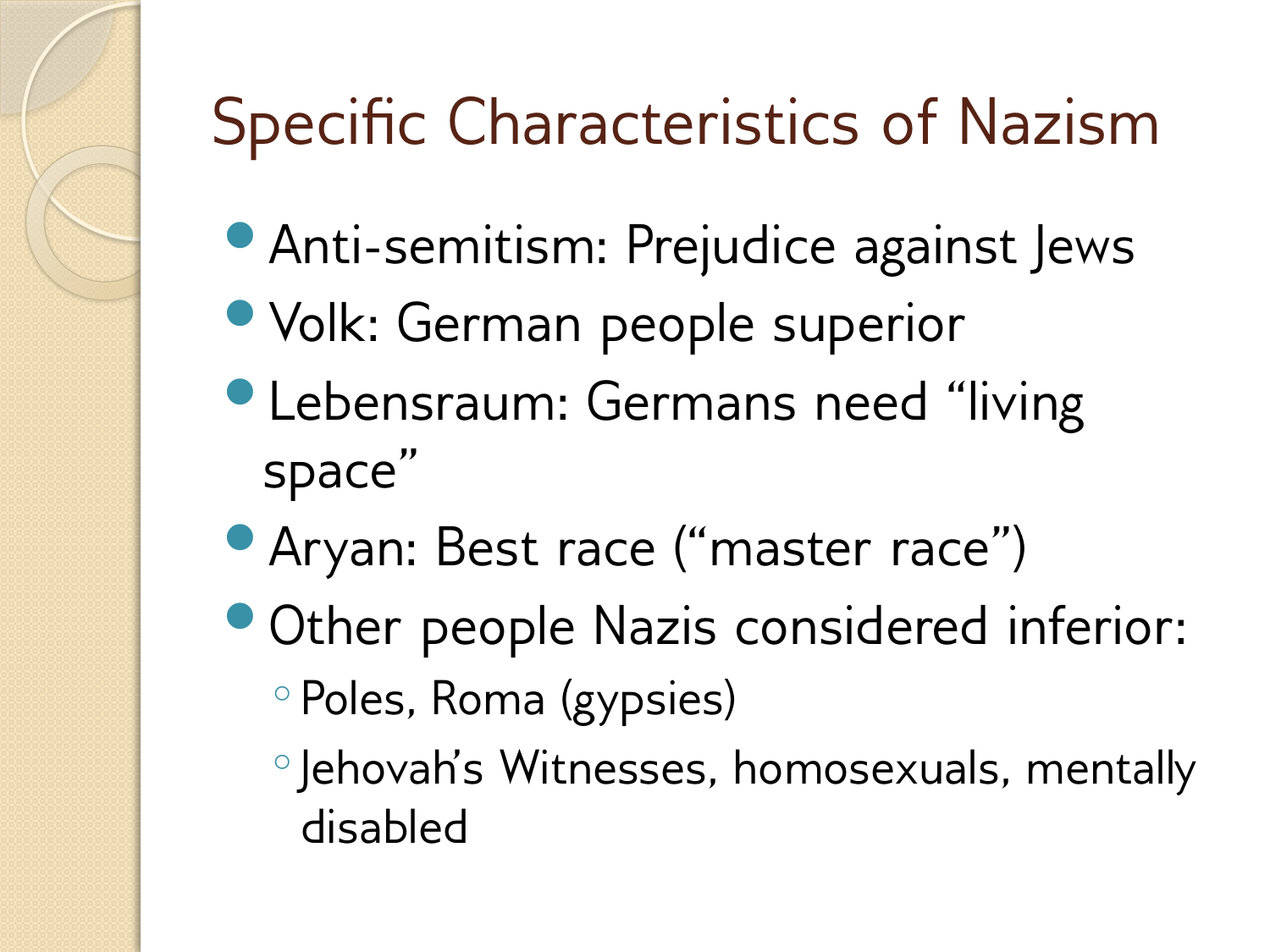

# Specific Characteristics of Nazism
Anti-semitism: Prejudice against Jews
Volk: German people superior
Lebensraum: Germans need “living space”
Aryan: Best race (“master race”)
Other people Nazis considered inferior:
Poles, Roma (gypsies)
Jehovah’s Witnesses, homosexuals, mentally disabled